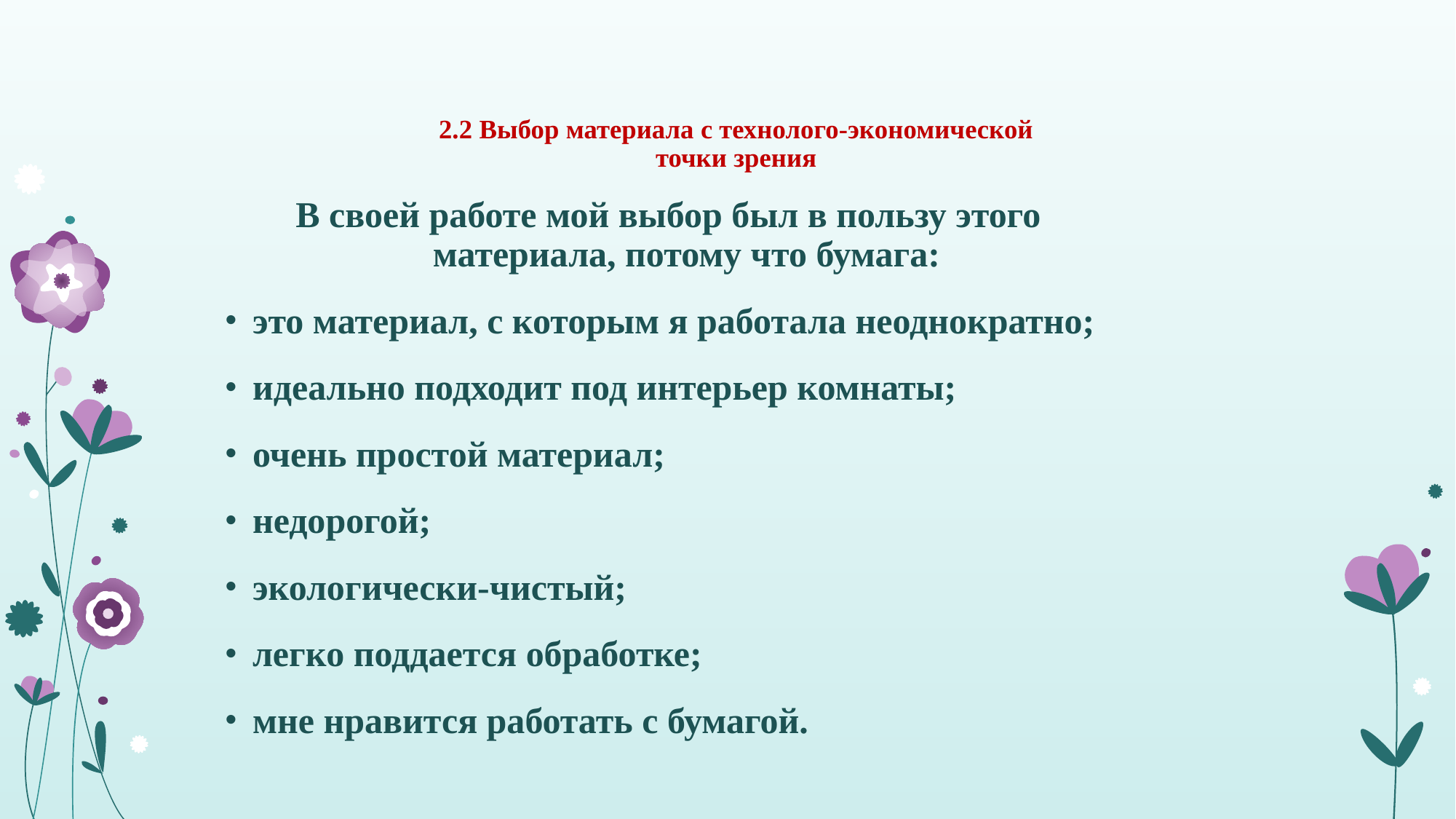

# 2.2 Выбор материала с технолого-экономической точки зрения
В своей работе мой выбор был в пользу этого  материала, потому что бумага:
это материал, с которым я работала неоднократно;
идеально подходит под интерьер комнаты;
очень простой материал;
недорогой;
экологически-чистый;
легко поддается обработке;
мне нравится работать с бумагой.